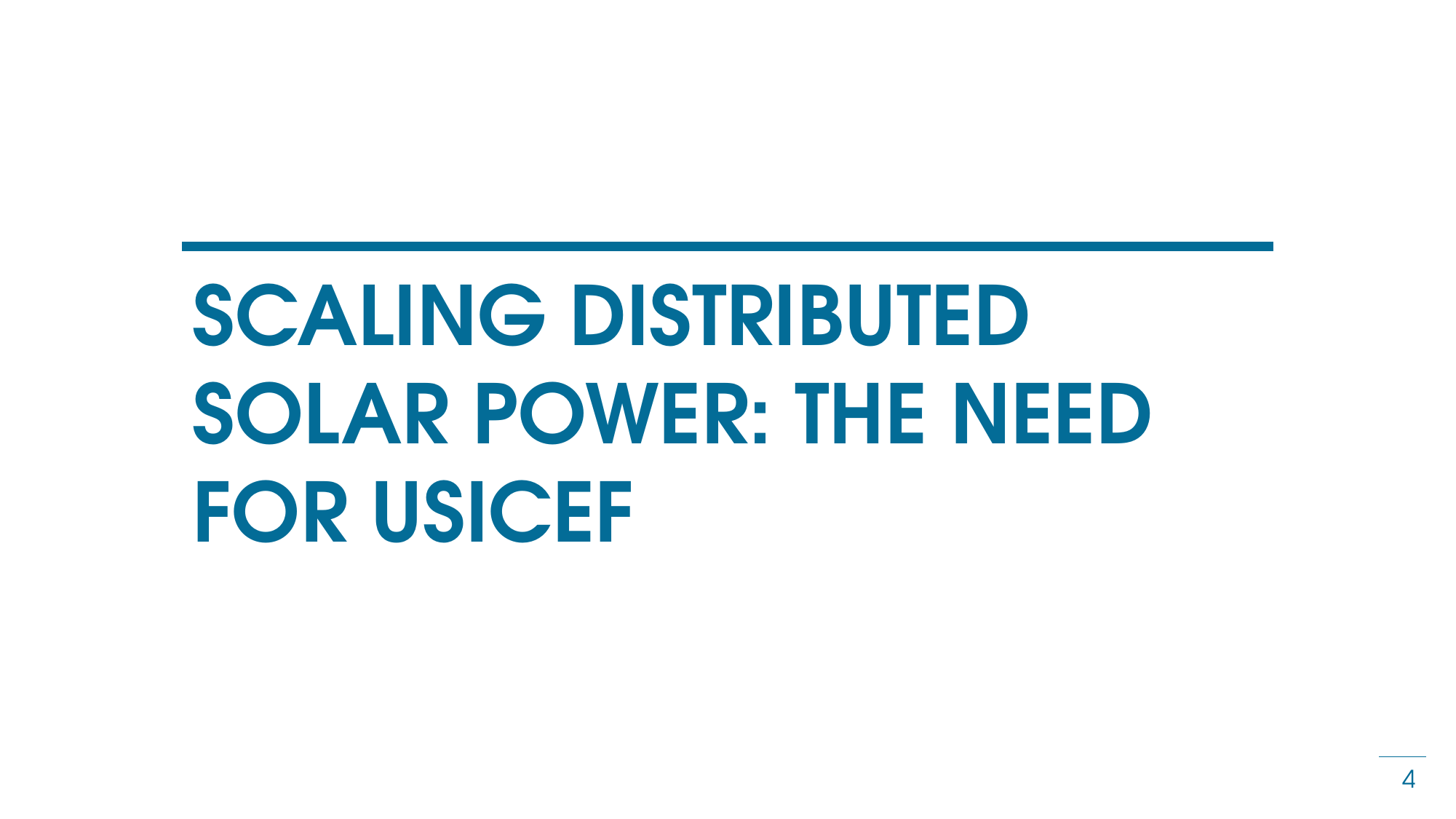

SCALING DISTRIBUTED SOLAR POWER: THE NEED FOR USICEF